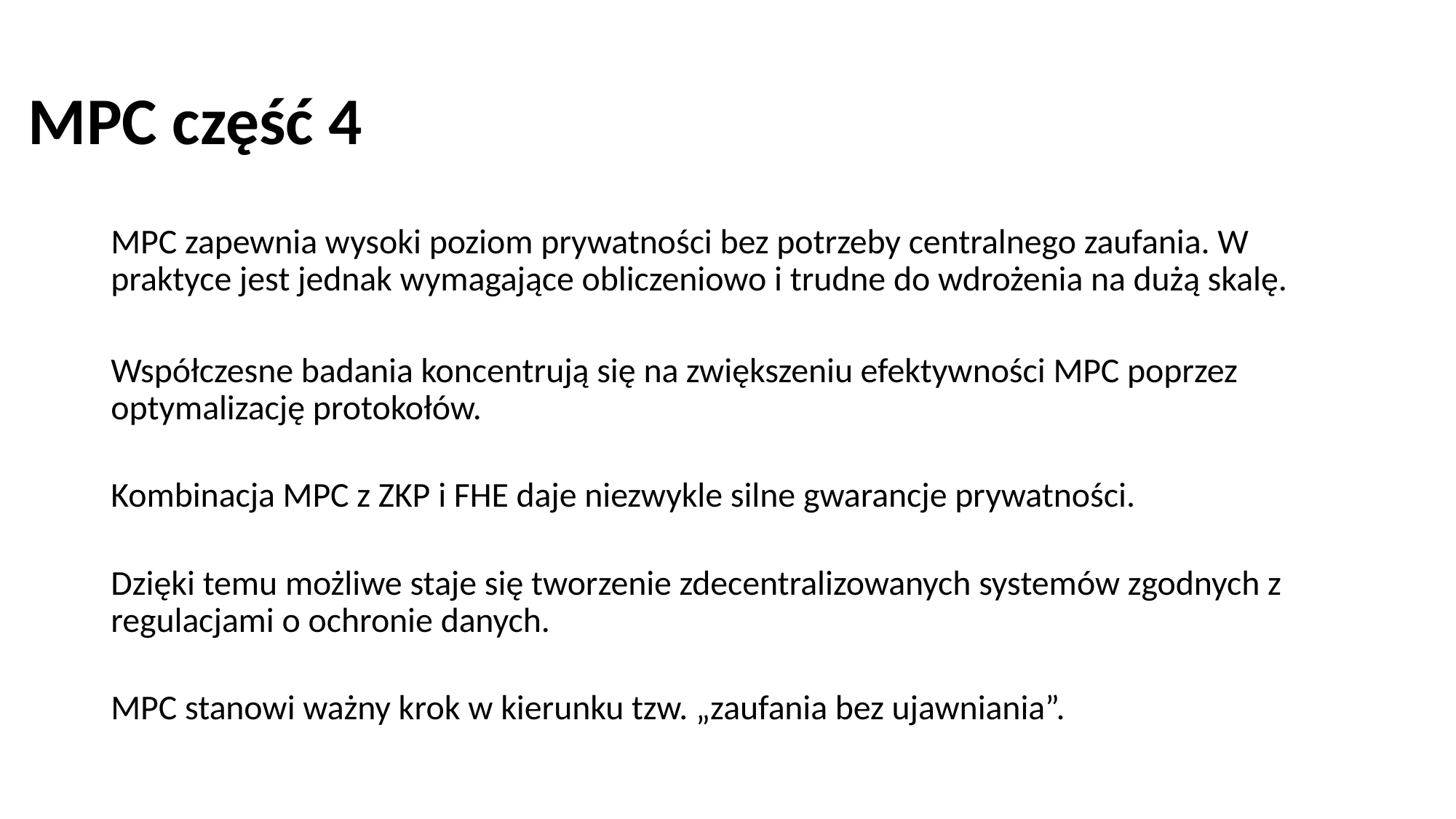

# MPC część 4
MPC zapewnia wysoki poziom prywatności bez potrzeby centralnego zaufania. W praktyce jest jednak wymagające obliczeniowo i trudne do wdrożenia na dużą skalę.
Współczesne badania koncentrują się na zwiększeniu efektywności MPC poprzez optymalizację protokołów.
Kombinacja MPC z ZKP i FHE daje niezwykle silne gwarancje prywatności.
Dzięki temu możliwe staje się tworzenie zdecentralizowanych systemów zgodnych z regulacjami o ochronie danych.
MPC stanowi ważny krok w kierunku tzw. „zaufania bez ujawniania”.